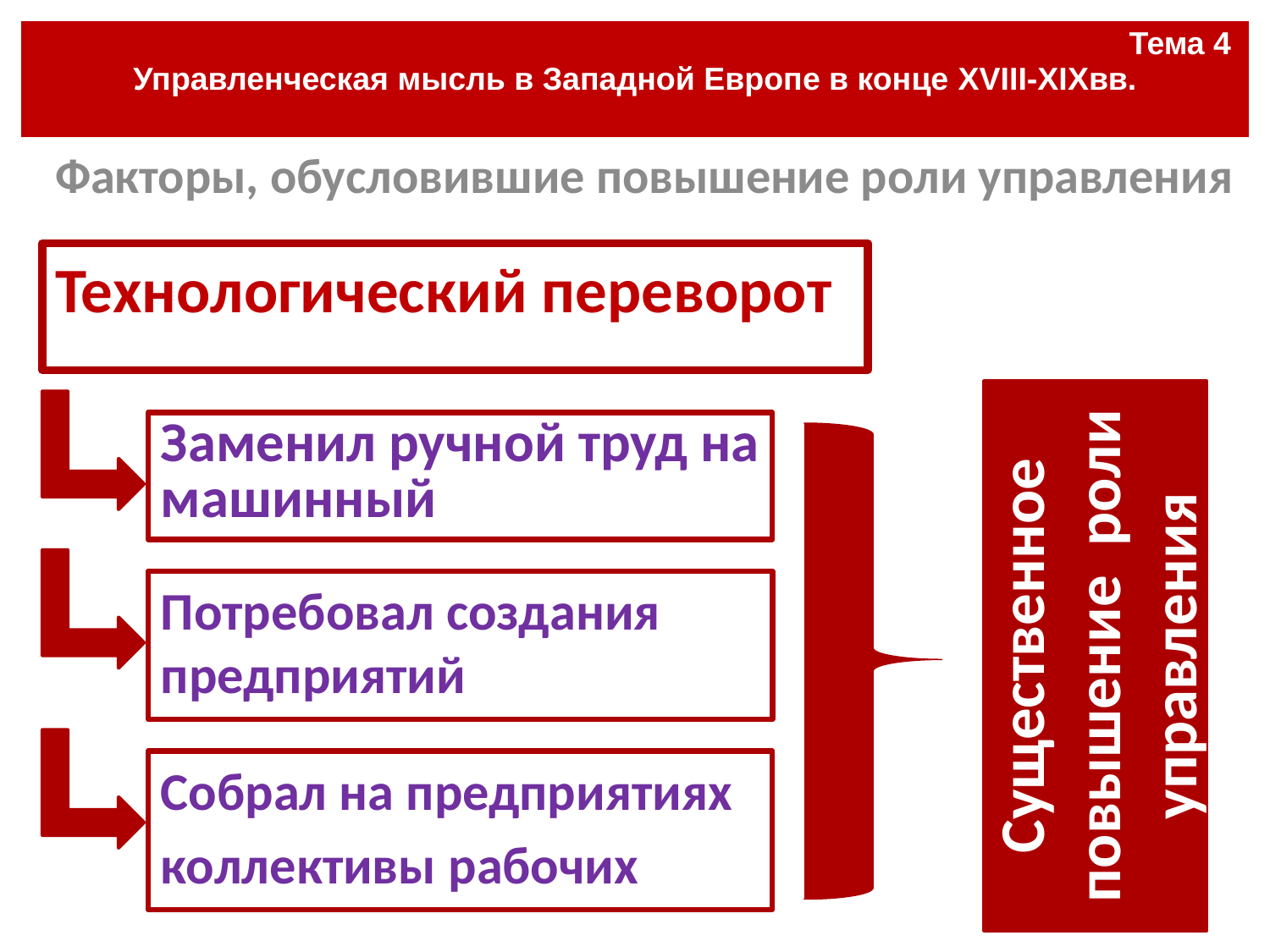

| Тема 4 Управленческая мысль в Западной Европе в конце XVIII-XIXвв. |
| --- |
#
Факторы, обусловившие повышение роли управления
Технологический переворот
Существенное повышение  роли управления

Заменил ручной труд на машинный

Потребовал создания предприятий

Собрал на предприятиях
коллективы рабочих